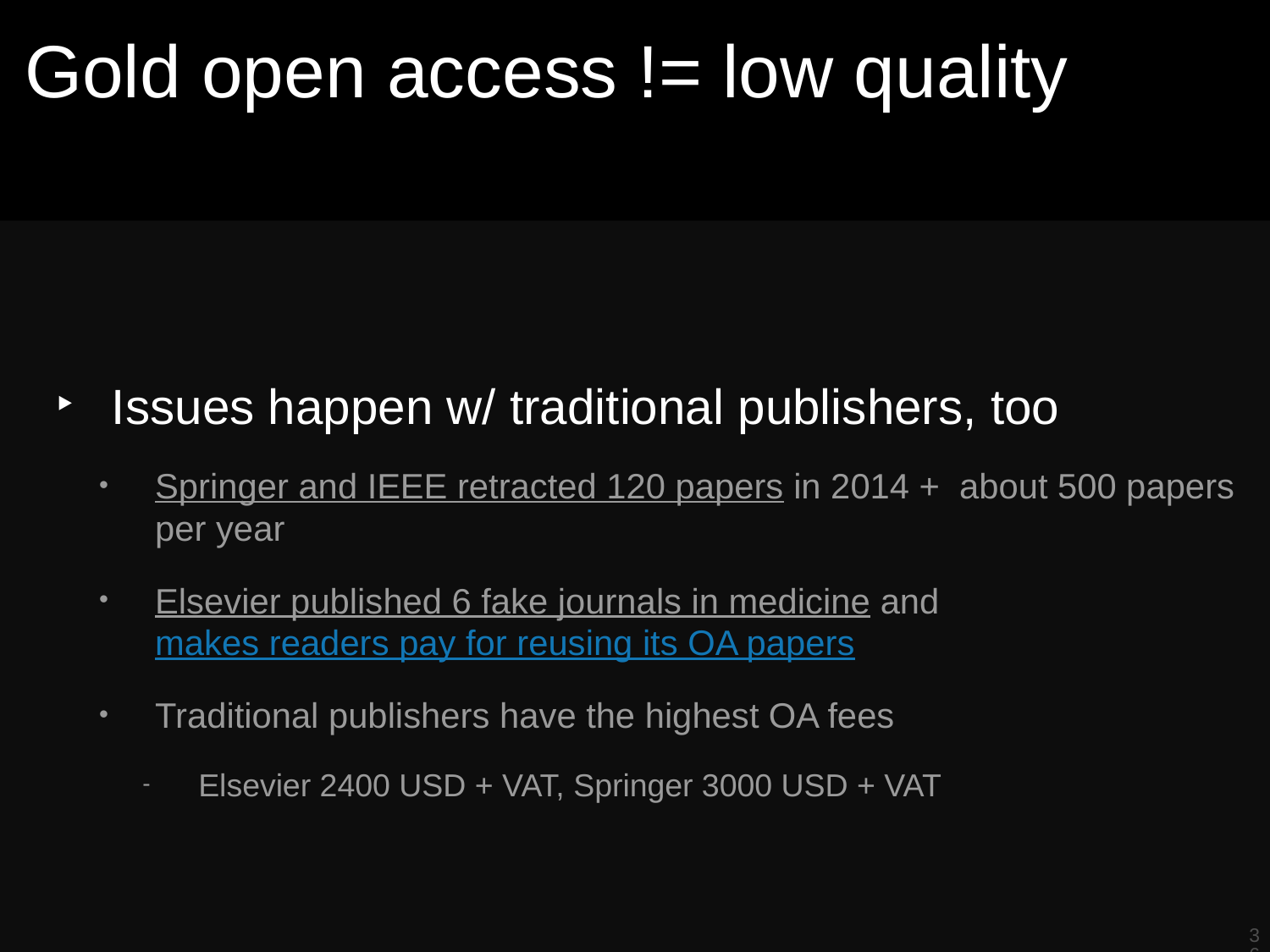

# Gold open access != low quality

Issues happen w/ traditional publishers, too
Springer and IEEE retracted 120 papers in 2014 +  about 500 papers per year
Elsevier published 6 fake journals in medicine and makes readers pay for reusing its OA papers
Traditional publishers have the highest OA fees
Elsevier 2400 USD + VAT, Springer 3000 USD + VAT
36